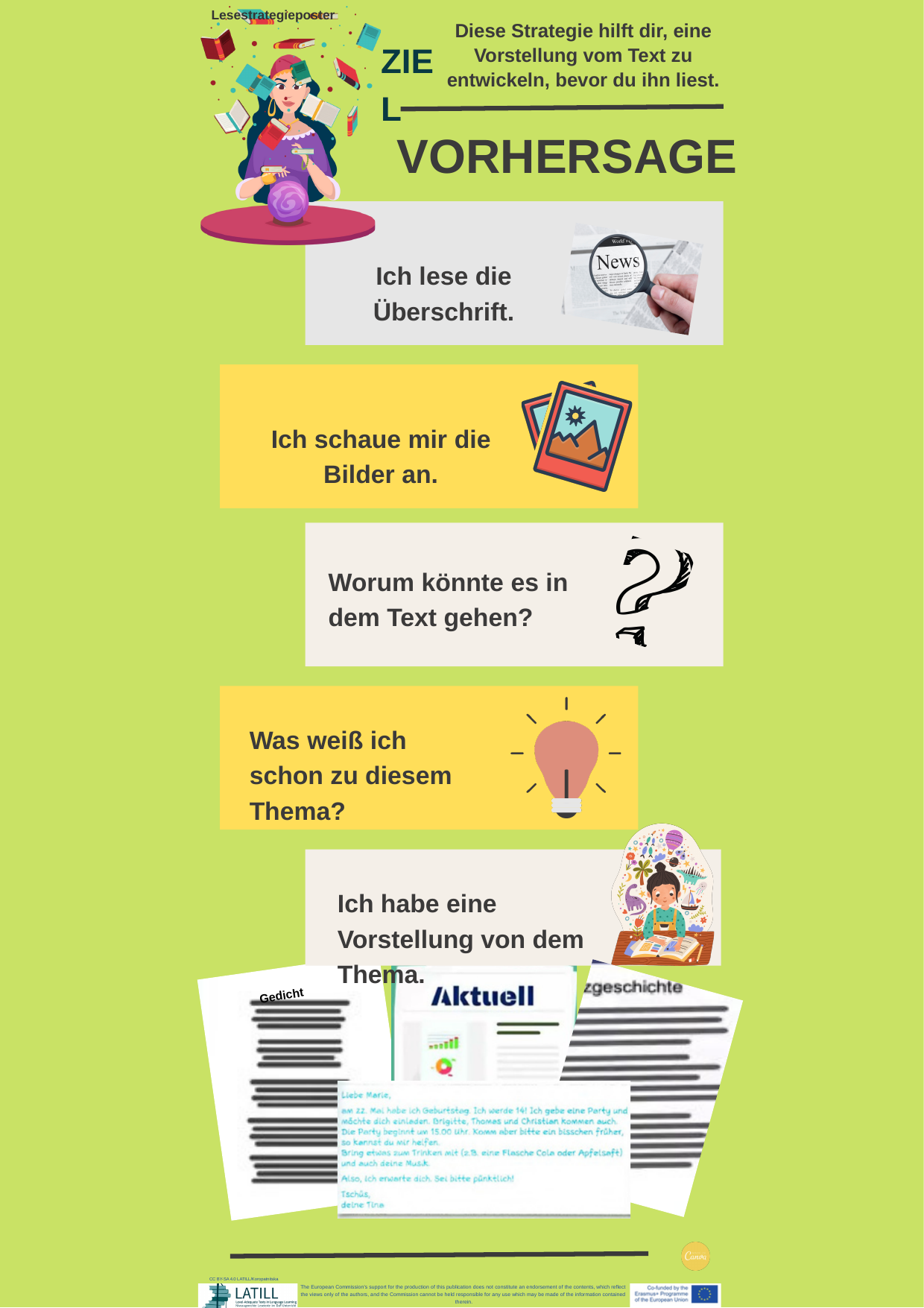

Lesestrategieposter

Diese Strategie hilft dir, eine Vorstellung vom Text zu entwickeln, bevor du ihn liest.
ZIEL

VORHERSAGE

Ich lese die Überschrift.

Ich schaue mir die Bilder an.

Worum könnte es in dem Text gehen?

Was weiß ich schon zu diesem Thema?

Ich habe eine Vorstellung von dem Thema.

Gedicht

CC BY-SA 4.0 LATILL/Koropatnitska
The European Commission's support for the production of this publication does not constitute an endorsement of the contents, which reflect the views only of the authors, and the Commission cannot be held responsible for any use which may be made of the information contained therein.